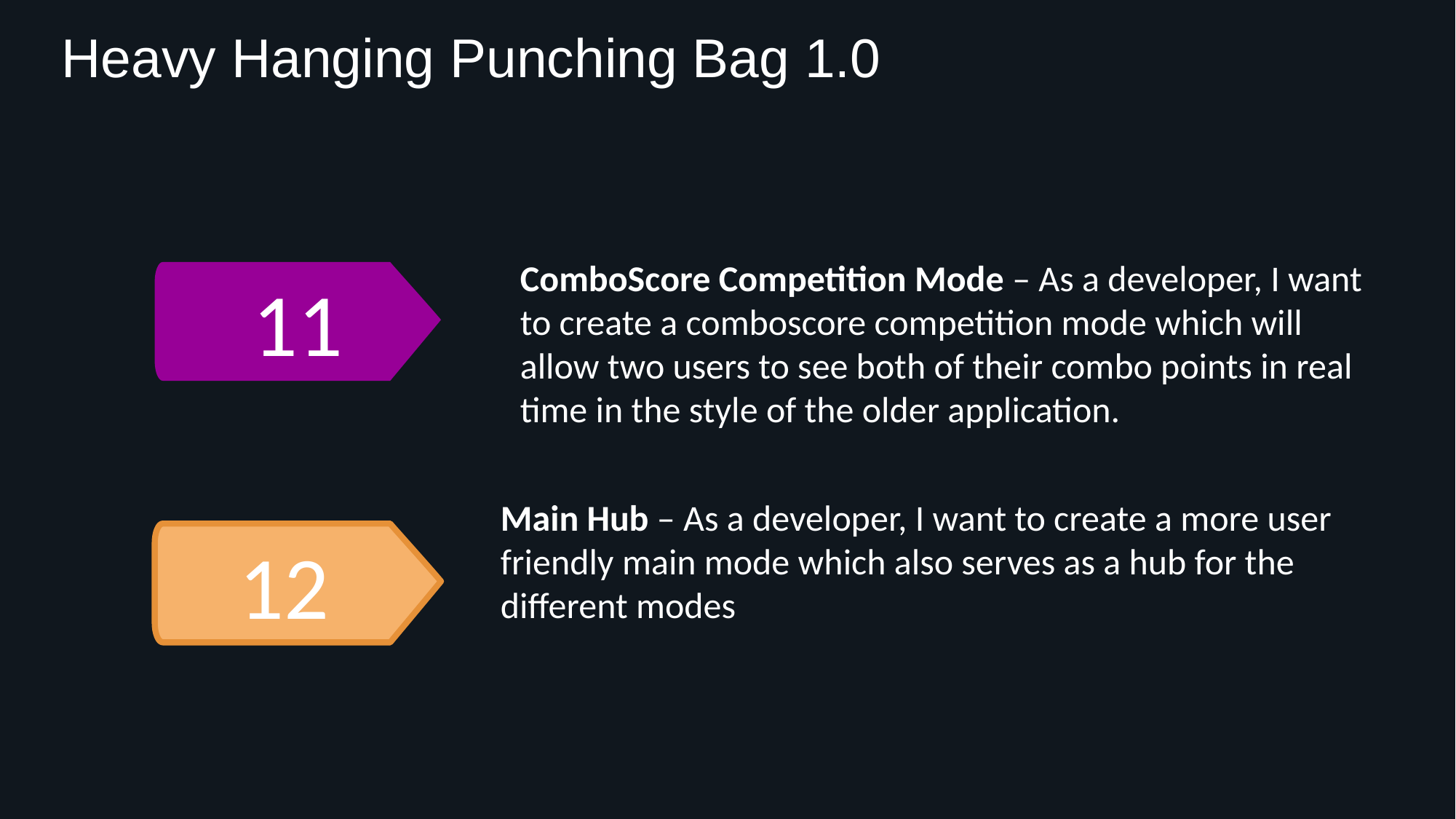

Heavy Hanging Punching Bag 1.0

ComboScore Competition Mode – As a developer, I want to create a comboscore competition mode which will allow two users to see both of their combo points in real time in the style of the older application.

11

Main Hub – As a developer, I want to create a more user friendly main mode which also serves as a hub for the different modes

12